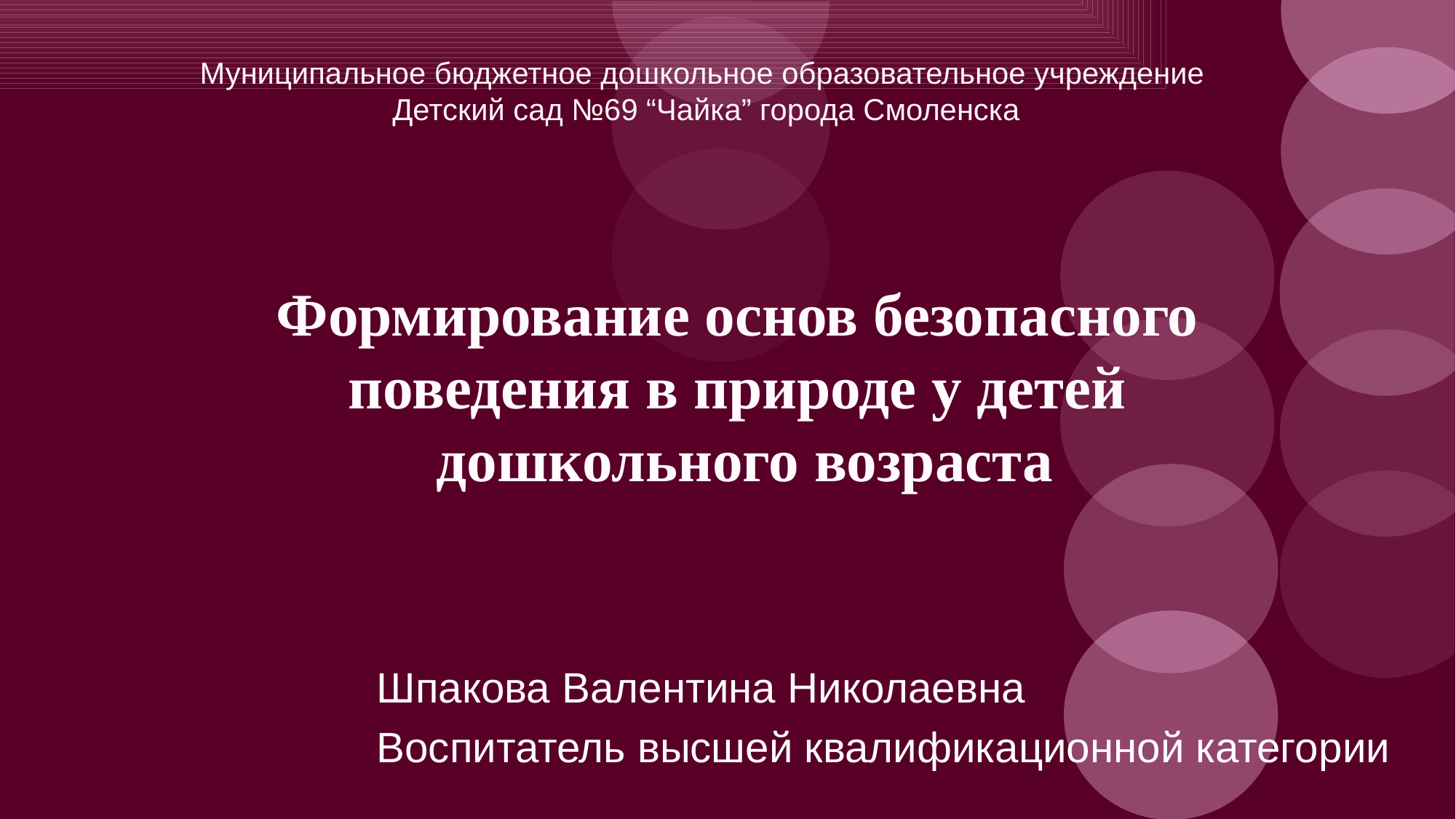

Муниципальное бюджетное дошкольное образовательное учреждение
Детский сад №69 “Чайка” города Смоленска
# Формирование основ безопасного
поведения в природе у детей
дошкольного возраста
Шпакова Валентина Николаевна
Воспитатель высшей квалификационной категории